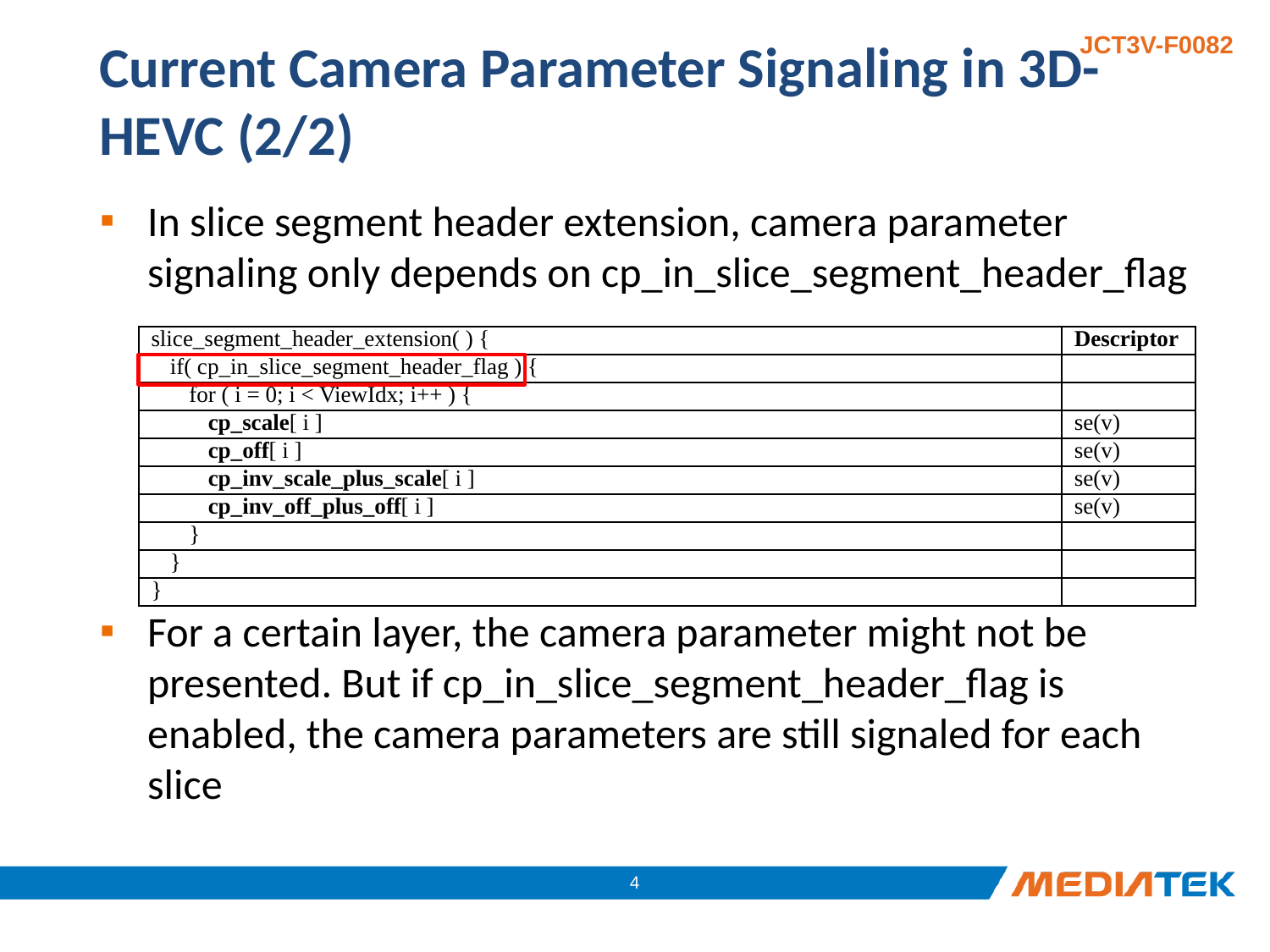

# Current Camera Parameter Signaling in 3D-HEVC (2/2)
In slice segment header extension, camera parameter signaling only depends on cp_in_slice_segment_header_flag

For a certain layer, the camera parameter might not be presented. But if cp_in_slice_segment_header_flag is enabled, the camera parameters are still signaled for each slice
| slice\_segment\_header\_extension( ) { | Descriptor |
| --- | --- |
| if( cp\_in\_slice\_segment\_header\_flag ) { |  |
| for ( i = 0; i < ViewIdx; i++ ) { |  |
| cp\_scale[ i ] | se(v) |
| cp\_off[ i ] | se(v) |
| cp\_inv\_scale\_plus\_scale[ i ] | se(v) |
| cp\_inv\_off\_plus\_off[ i ] | se(v) |
| } |  |
| } |  |
| } |  |

4